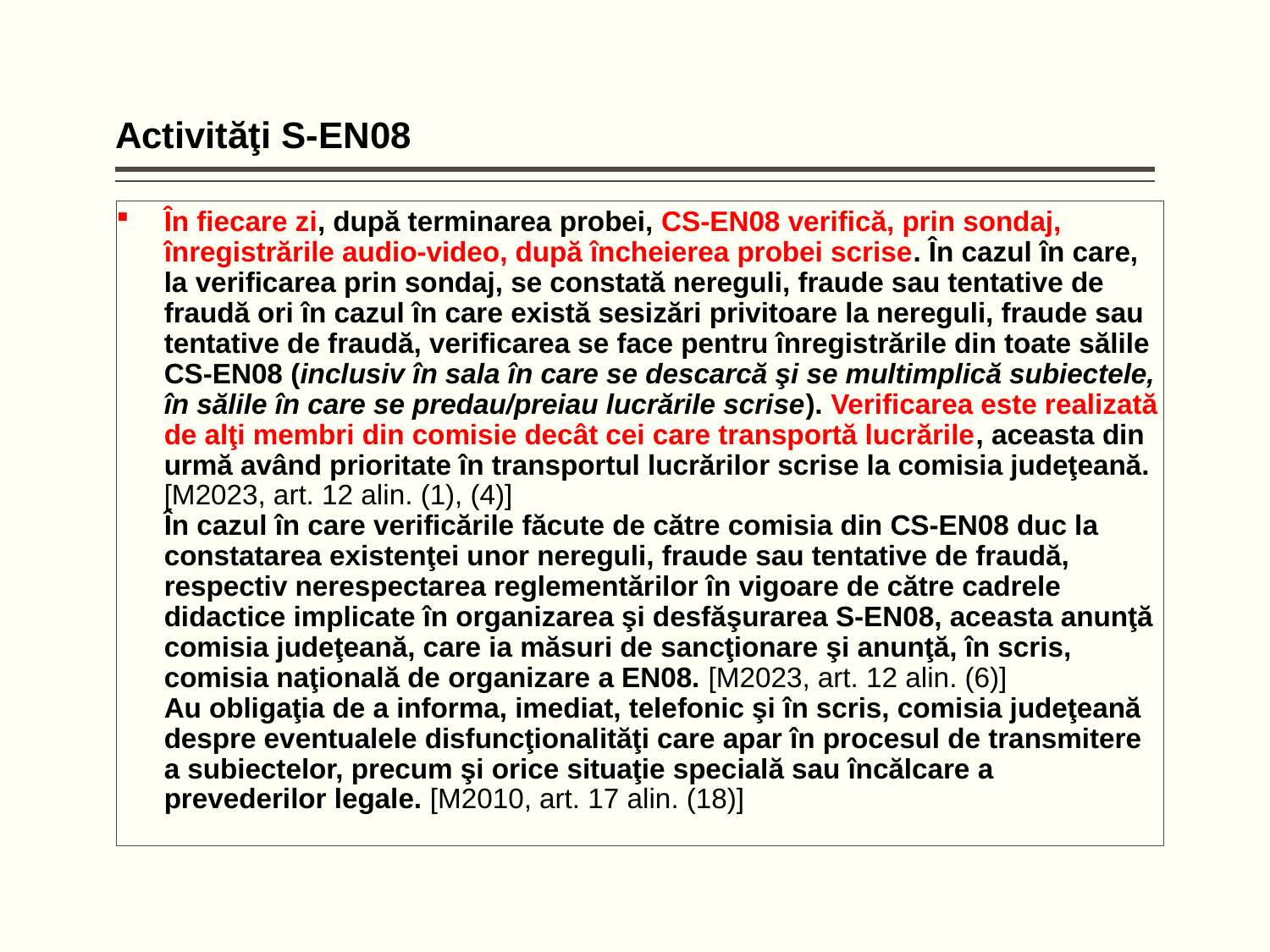

Activităţi S-EN08
# În fiecare zi, după terminarea probei, CS-EN08 verifică, prin sondaj, înregistrările audio-video, după încheierea probei scrise. În cazul în care, la verificarea prin sondaj, se constată nereguli, fraude sau tentative de fraudă ori în cazul în care există sesizări privitoare la nereguli, fraude sau tentative de fraudă, verificarea se face pentru înregistrările din toate sălile CS-EN08 (inclusiv în sala în care se descarcă şi se multimplică subiectele, în sălile în care se predau/preiau lucrările scrise). Verificarea este realizată de alţi membri din comisie decât cei care transportă lucrările, aceasta din urmă având prioritate în transportul lucrărilor scrise la comisia judeţeană. [M2023, art. 12 alin. (1), (4)] În cazul în care verificările făcute de către comisia din CS-EN08 duc la constatarea existenţei unor nereguli, fraude sau tentative de fraudă, respectiv nerespectarea reglementărilor în vigoare de către cadrele didactice implicate în organizarea şi desfăşurarea S-EN08, aceasta anunţă comisia judeţeană, care ia măsuri de sancţionare şi anunţă, în scris, comisia naţională de organizare a EN08. [M2023, art. 12 alin. (6)] Au obligaţia de a informa, imediat, telefonic şi în scris, comisia judeţeană despre eventualele disfuncţionalităţi care apar în procesul de transmitere a subiectelor, precum şi orice situaţie specială sau încălcare a prevederilor legale. [M2010, art. 17 alin. (18)]